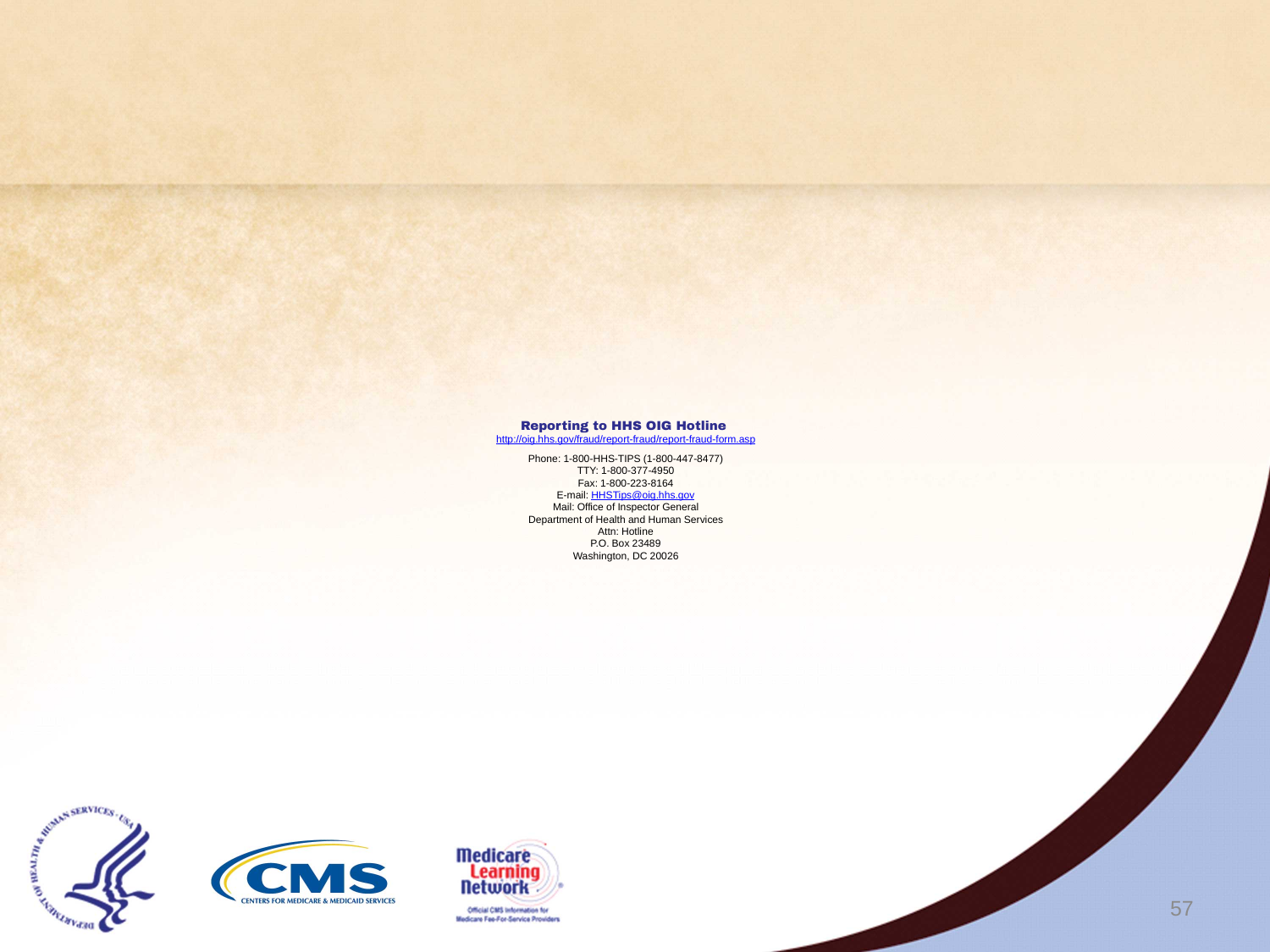

# Reporting to HHS OIG Hotline http://oig.hhs.gov/fraud/report-fraud/report-fraud-form.asp Phone: 1-800-HHS-TIPS (1-800-447-8477)
TTY: 1-800-377-4950
Fax: 1-800-223-8164
E-mail: HHSTips@oig.hhs.gov
Mail: Office of Inspector General
Department of Health and Human Services
Attn: Hotline
P.O. Box 23489
Washington, DC 20026

57